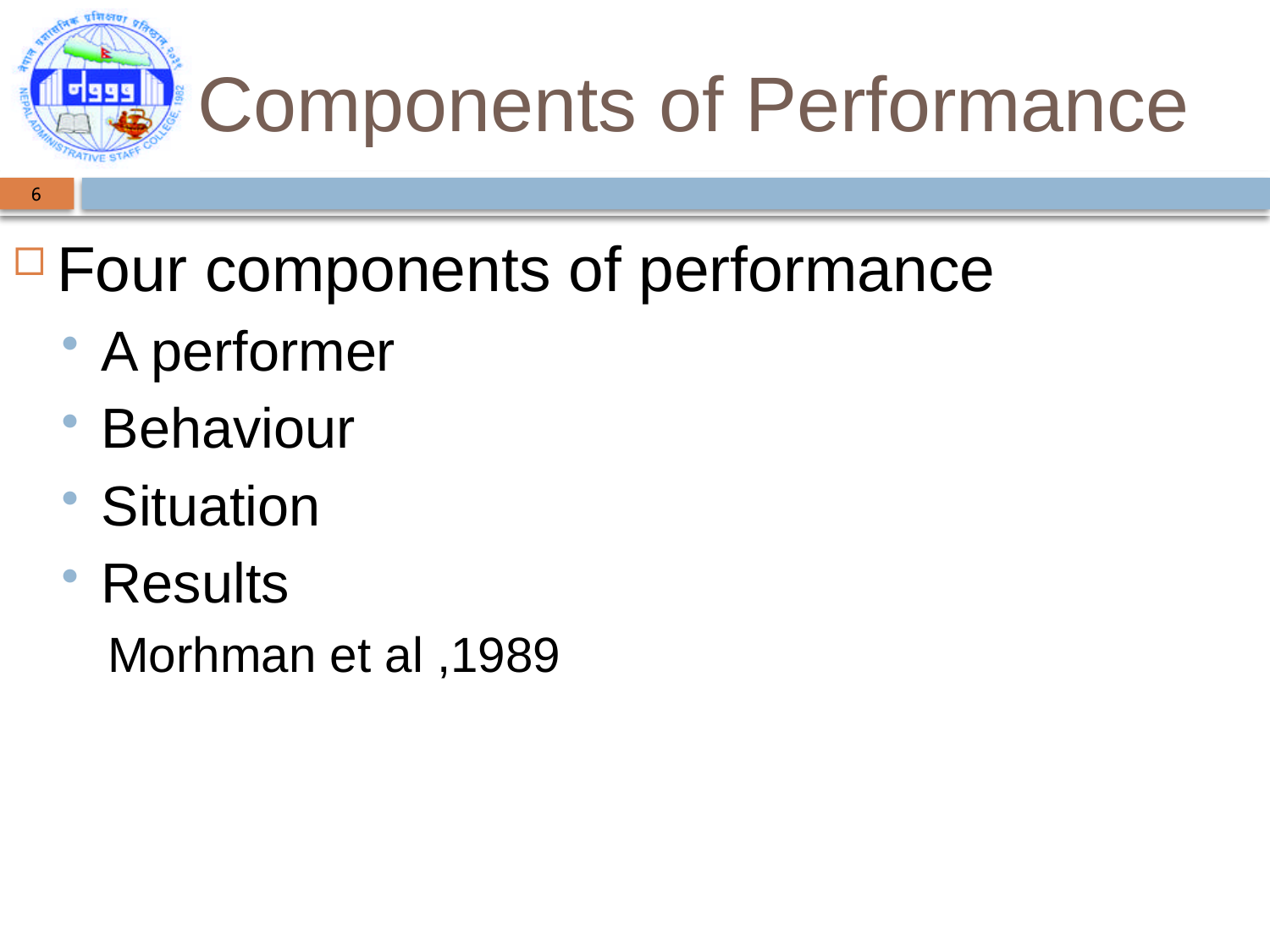

# Components of Performance
6
Four components of performance
A performer
Behaviour
Situation
Results
Morhman et al ,1989